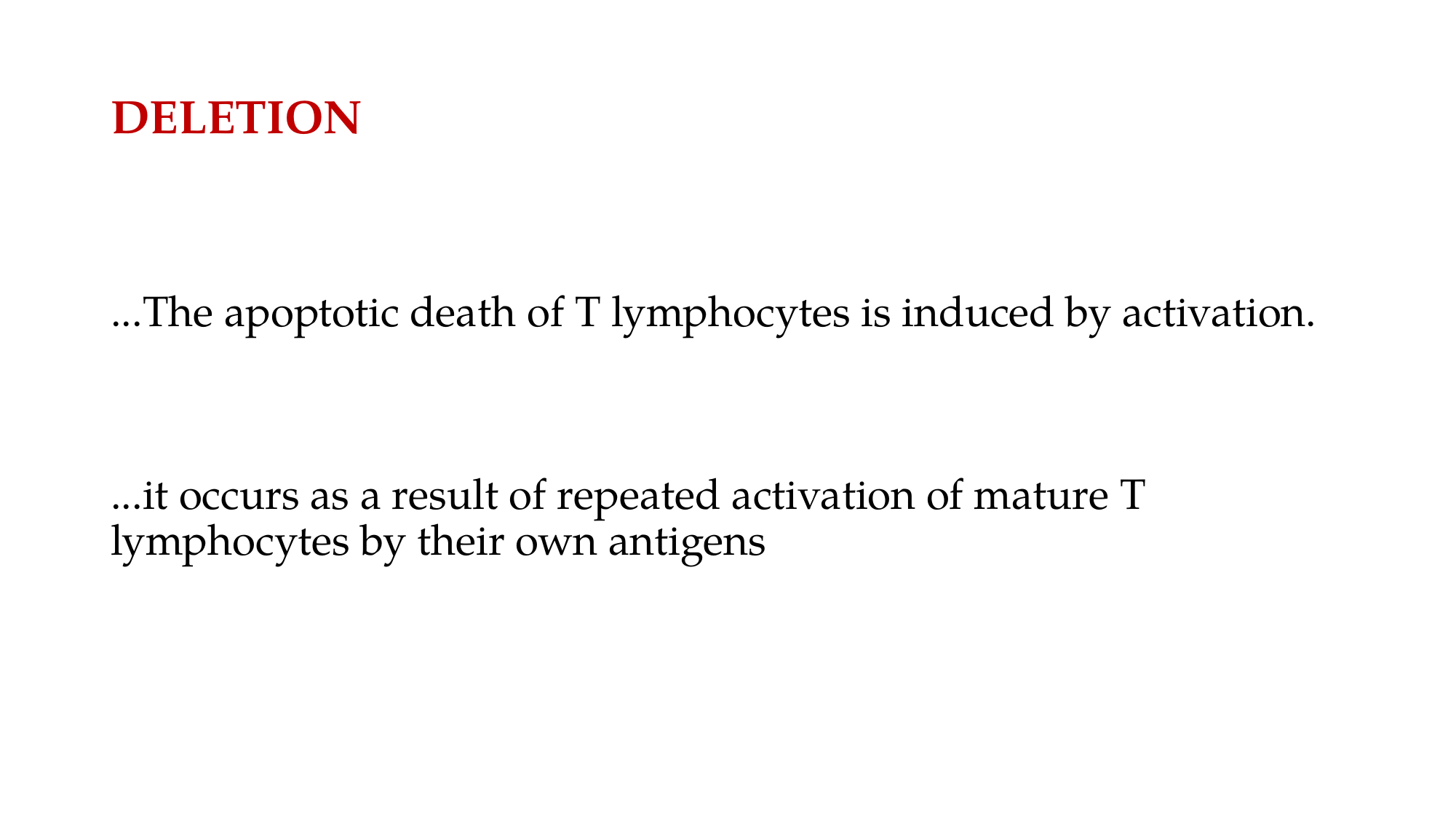

# DELETION

...The apoptotic death of T lymphocytes is induced by activation.

...it occurs as a result of repeated activation of mature T lymphocytes by their own antigens